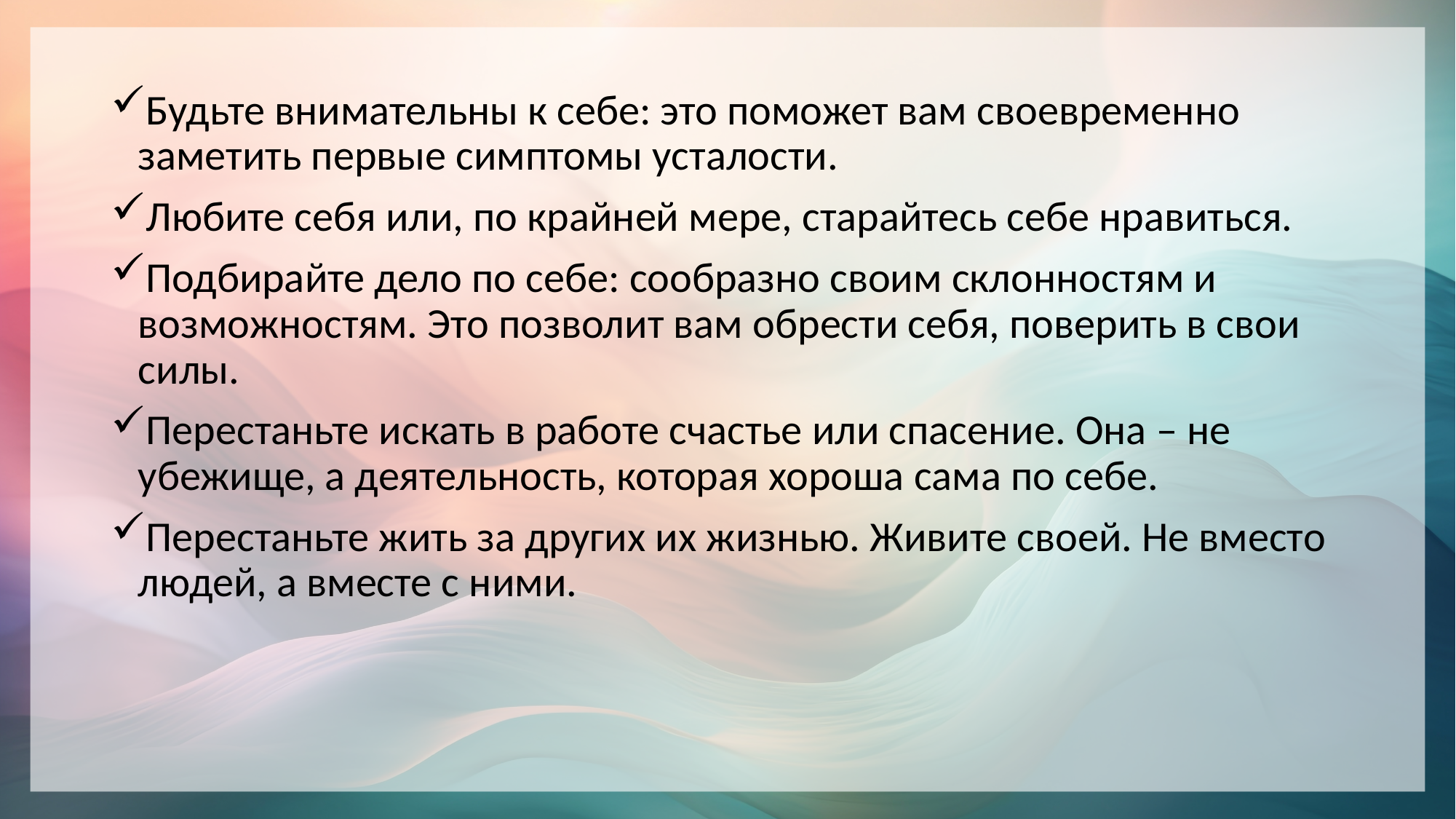

Будьте внимательны к себе: это поможет вам своевременно заметить первые симптомы усталости.
Любите себя или, по крайней мере, старайтесь себе нравиться.
Подбирайте дело по себе: сообразно своим склонностям и возможностям. Это позволит вам обрести себя, поверить в свои силы.
Перестаньте искать в работе счастье или спасение. Она – не убежище, а деятельность, которая хороша сама по себе.
Перестаньте жить за других их жизнью. Живите своей. Не вместо людей, а вместе с ними.